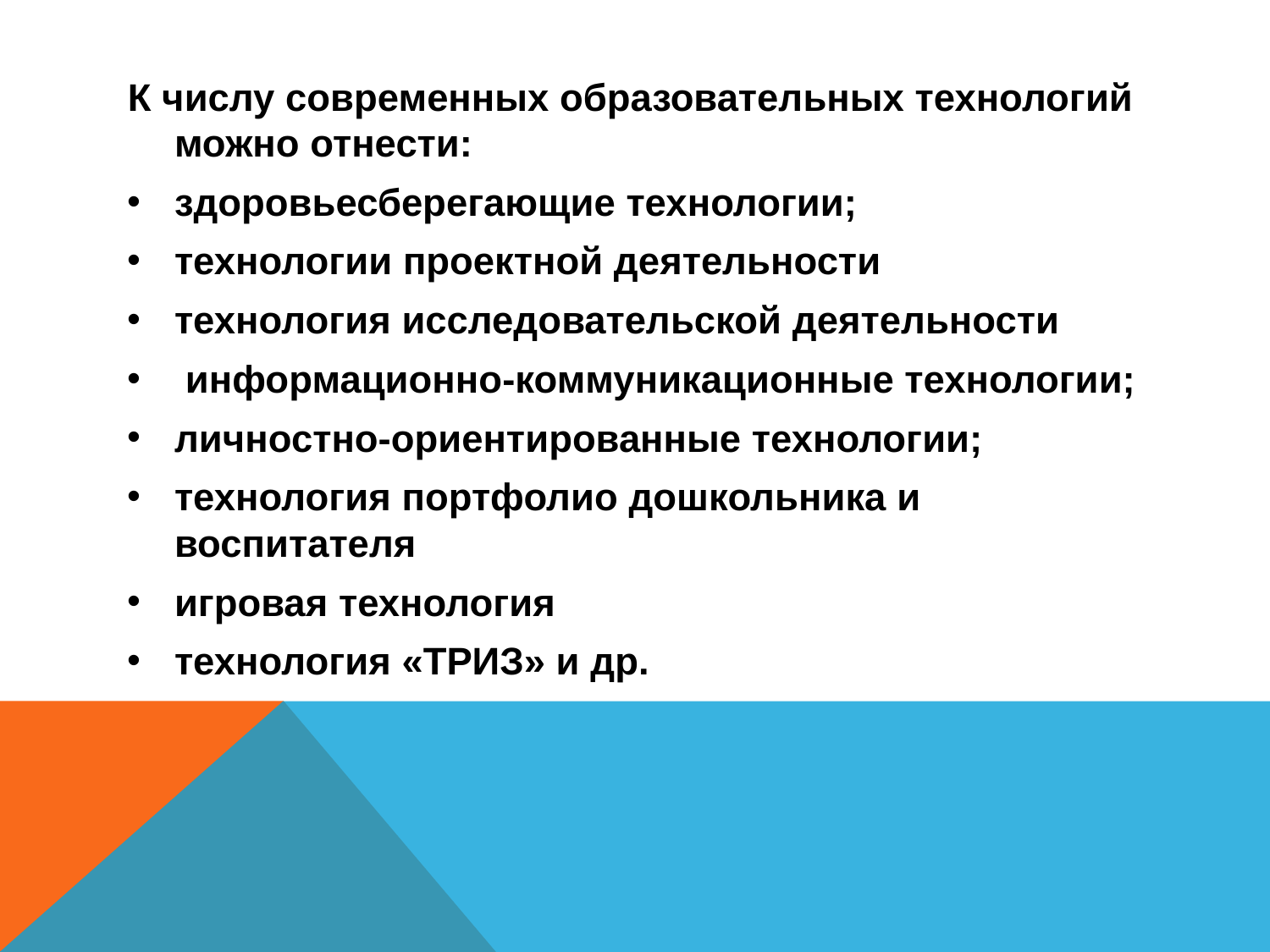

#
К числу современных образовательных технологий можно отнести:
здоровьесберегающие технологии;
технологии проектной деятельности
технология исследовательской деятельности
 информационно-коммуникационные технологии;
личностно-ориентированные технологии;
технология портфолио дошкольника и воспитателя
игровая технология
технология «ТРИЗ» и др.